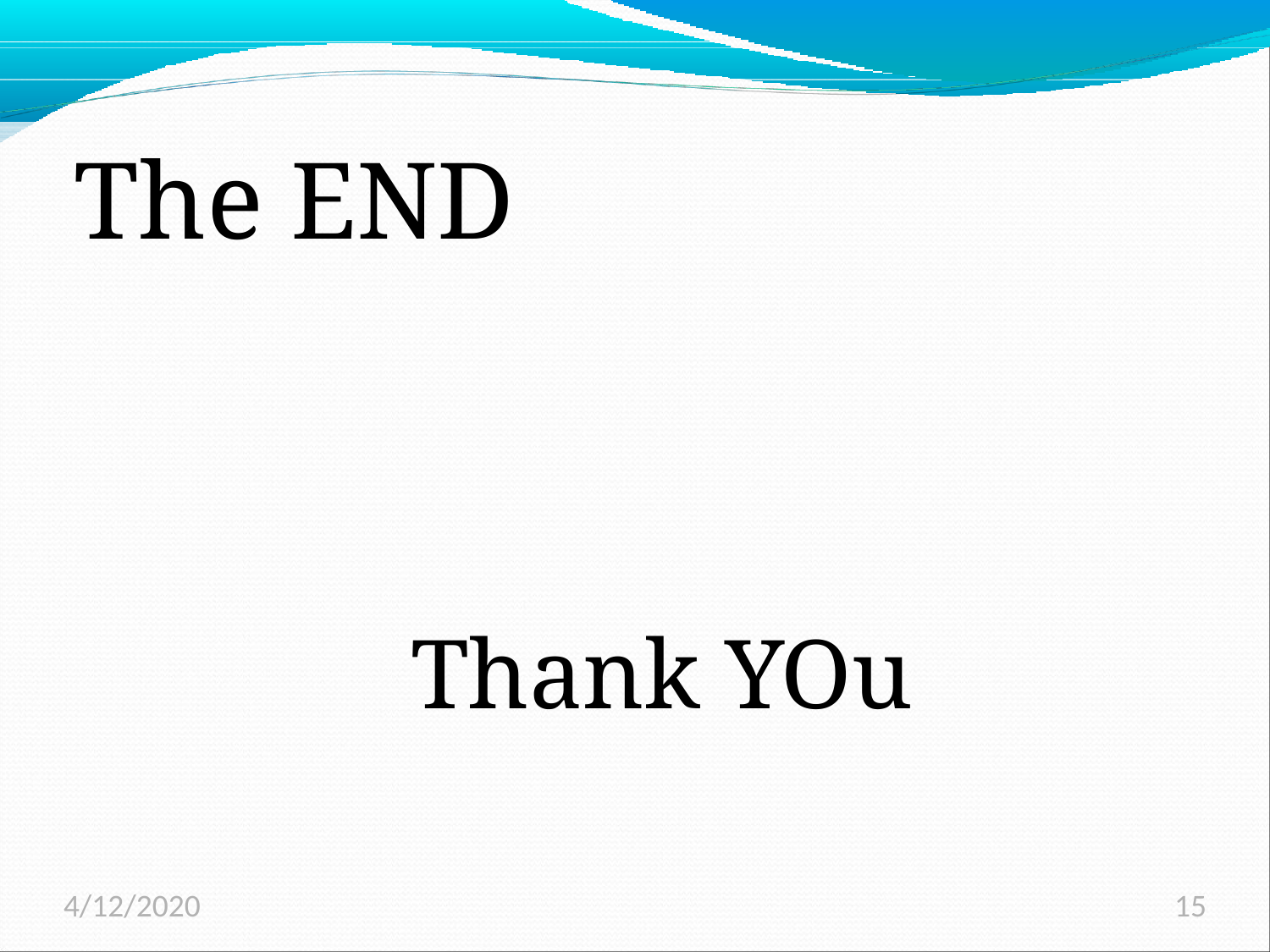

# The END
Thank YOu
4/12/2020
15